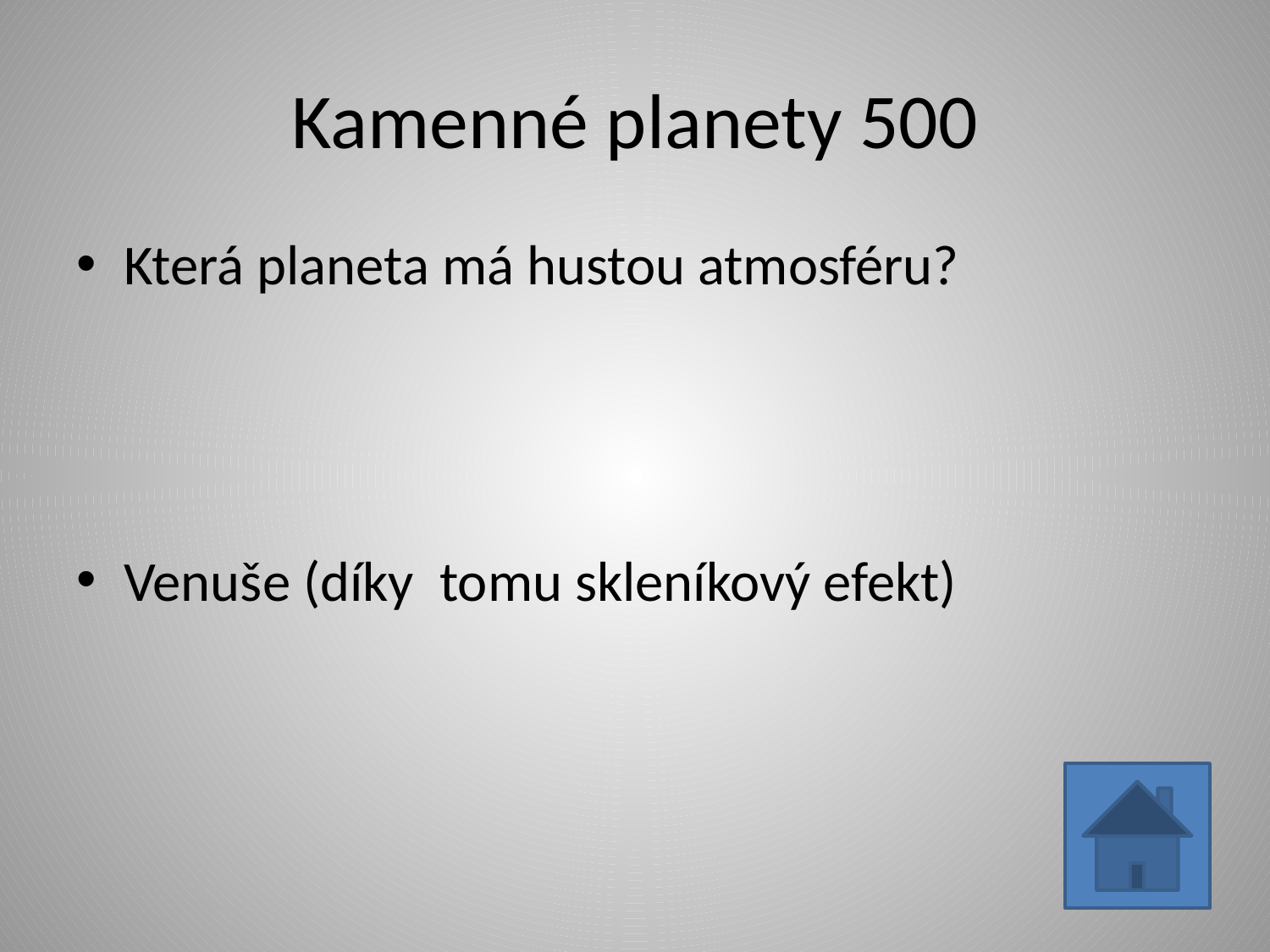

# Kamenné planety 500
Která planeta má hustou atmosféru?

Venuše (díky  tomu skleníkový efekt)